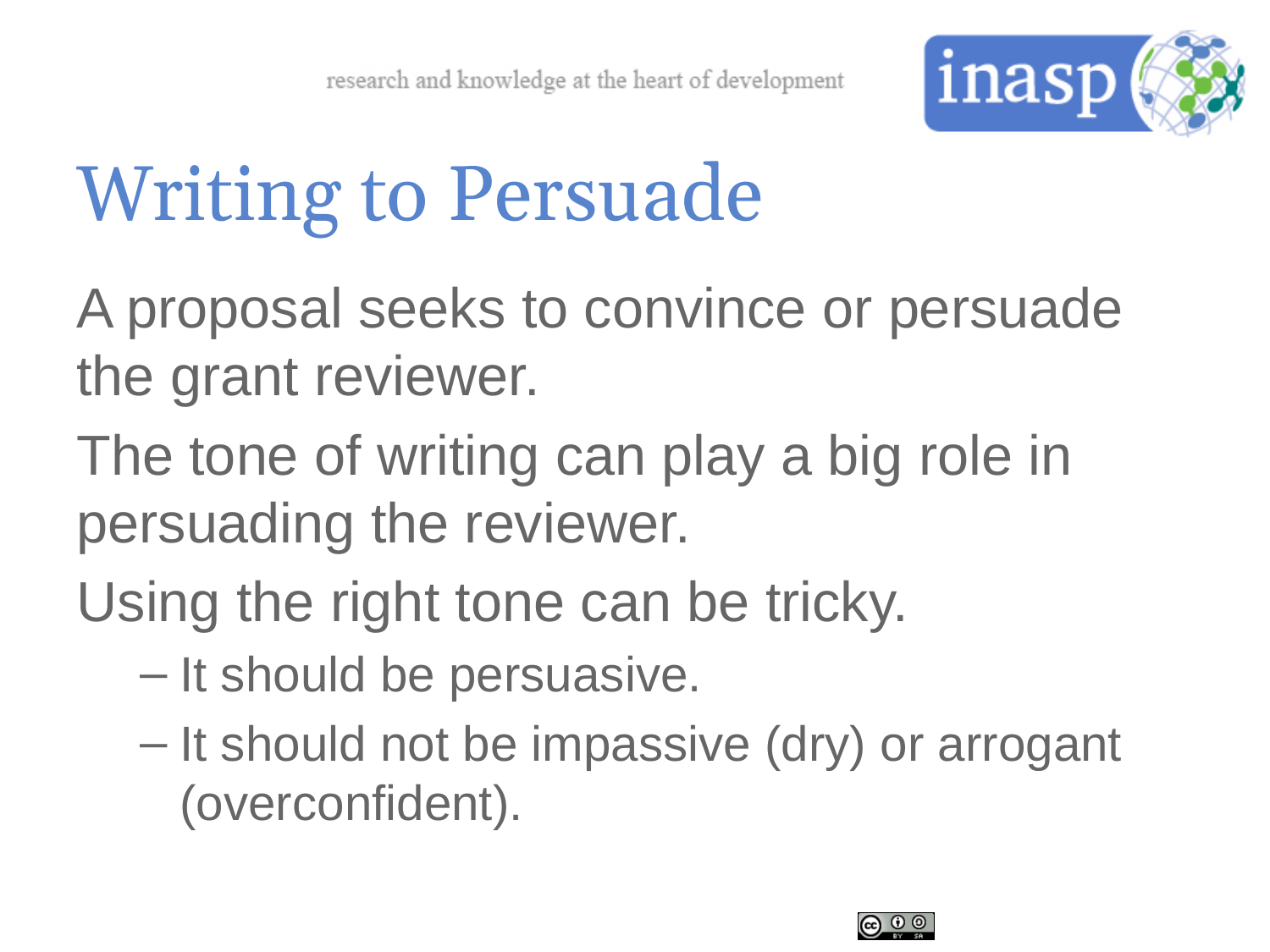

# Writing to Persuade
A proposal seeks to convince or persuade the grant reviewer.
The tone of writing can play a big role in persuading the reviewer.
Using the right tone can be tricky.
It should be persuasive.
It should not be impassive (dry) or arrogant (overconfident).